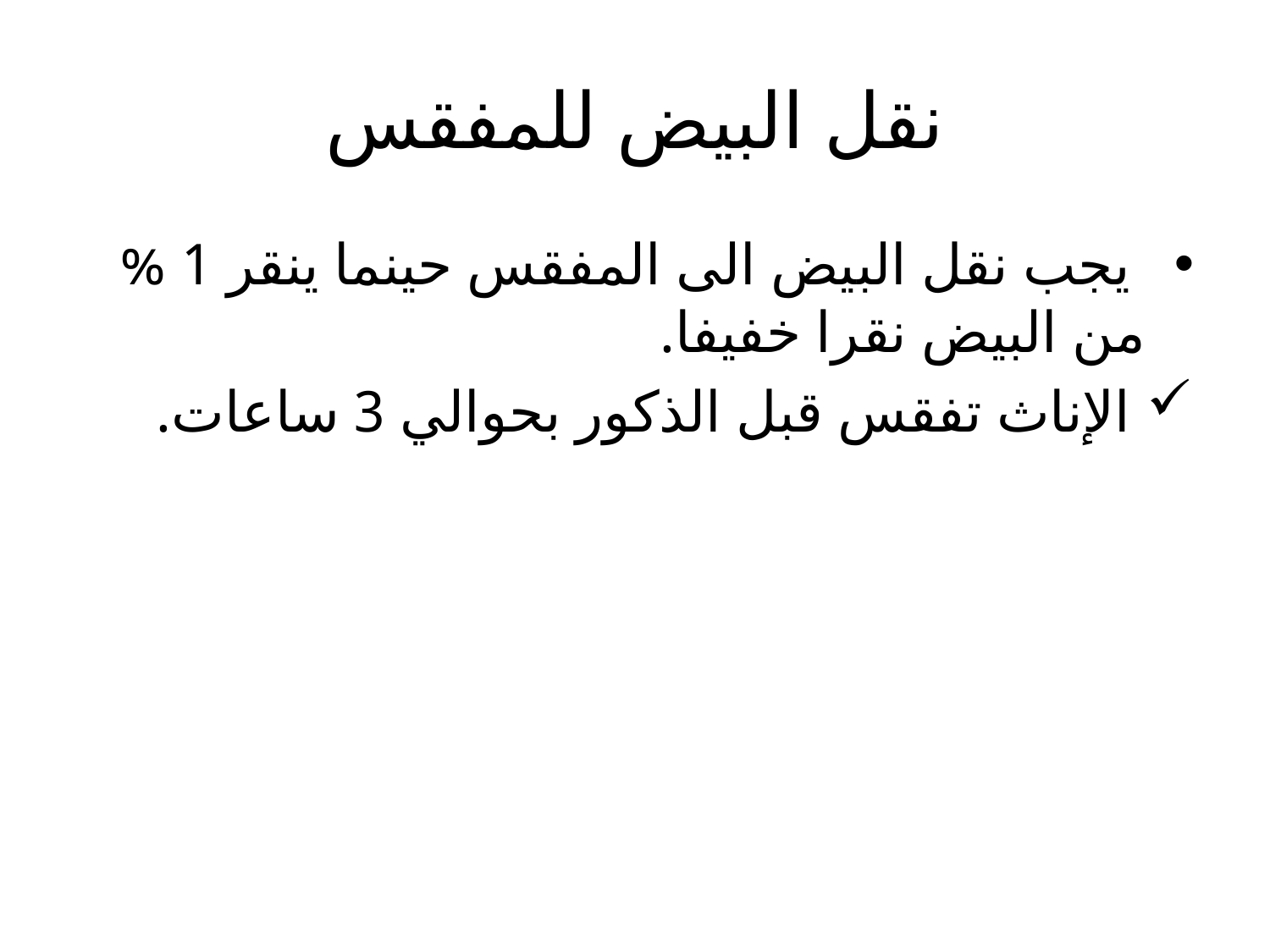

# نقل البيض للمفقس
 يجب نقل البيض الى المفقس حينما ينقر 1 % من البيض نقرا خفيفا.
 الإناث تفقس قبل الذكور بحوالي 3 ساعات.